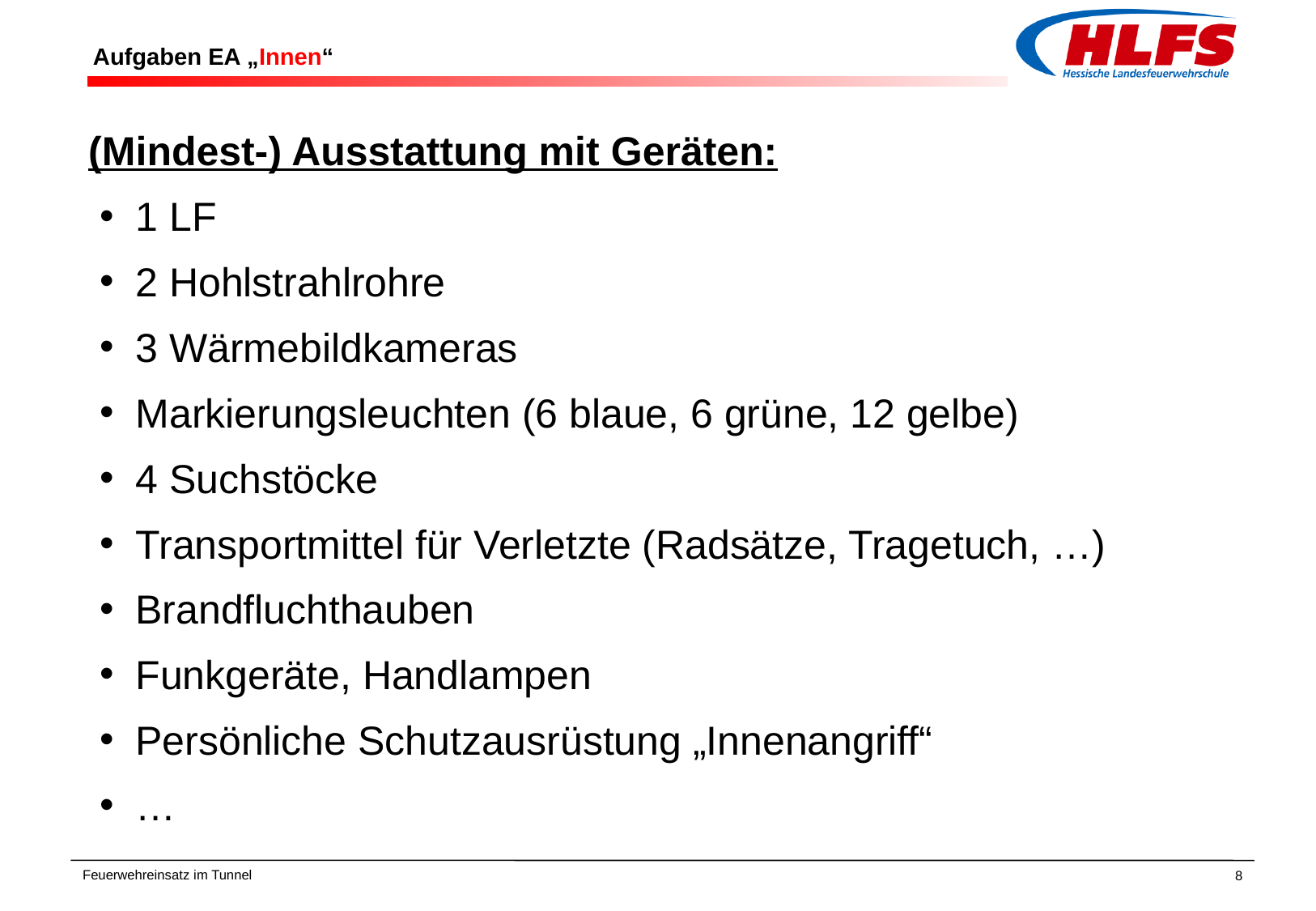

# Aufgaben EA „Innen“
(Mindest-) Ausstattung mit Geräten:
1 LF
2 Hohlstrahlrohre
3 Wärmebildkameras
Markierungsleuchten (6 blaue, 6 grüne, 12 gelbe)
4 Suchstöcke
Transportmittel für Verletzte (Radsätze, Tragetuch, …)
Brandfluchthauben
Funkgeräte, Handlampen
Persönliche Schutzausrüstung „Innenangriff“
…
Feuerwehreinsatz im Tunnel
8